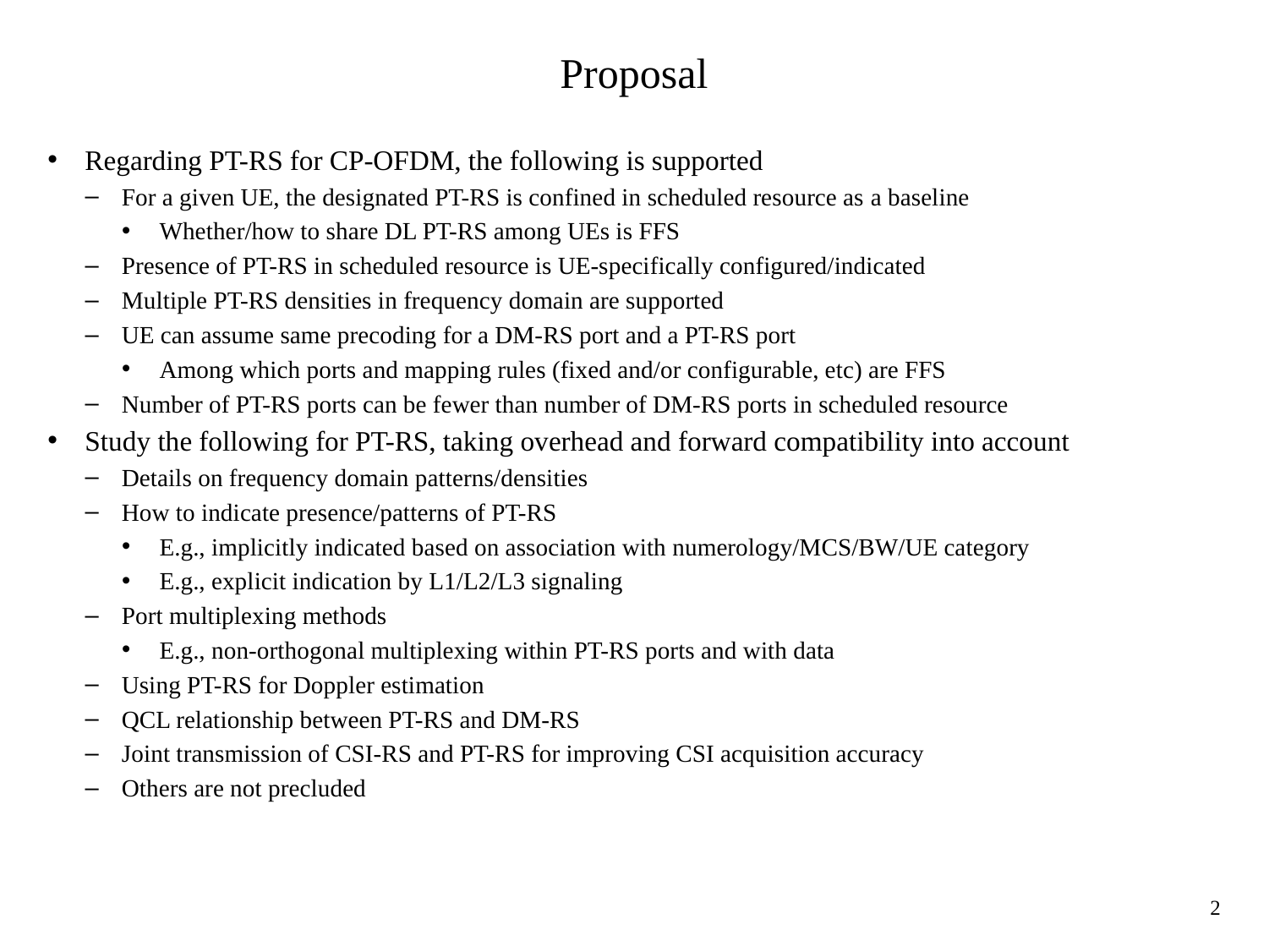

# Proposal
Regarding PT-RS for CP-OFDM, the following is supported
For a given UE, the designated PT-RS is confined in scheduled resource as a baseline
Whether/how to share DL PT-RS among UEs is FFS
Presence of PT-RS in scheduled resource is UE-specifically configured/indicated
Multiple PT-RS densities in frequency domain are supported
UE can assume same precoding for a DM-RS port and a PT-RS port
Among which ports and mapping rules (fixed and/or configurable, etc) are FFS
Number of PT-RS ports can be fewer than number of DM-RS ports in scheduled resource
Study the following for PT-RS, taking overhead and forward compatibility into account
Details on frequency domain patterns/densities
How to indicate presence/patterns of PT-RS
E.g., implicitly indicated based on association with numerology/MCS/BW/UE category
E.g., explicit indication by L1/L2/L3 signaling
Port multiplexing methods
E.g., non-orthogonal multiplexing within PT-RS ports and with data
Using PT-RS for Doppler estimation
QCL relationship between PT-RS and DM-RS
Joint transmission of CSI-RS and PT-RS for improving CSI acquisition accuracy
Others are not precluded
2